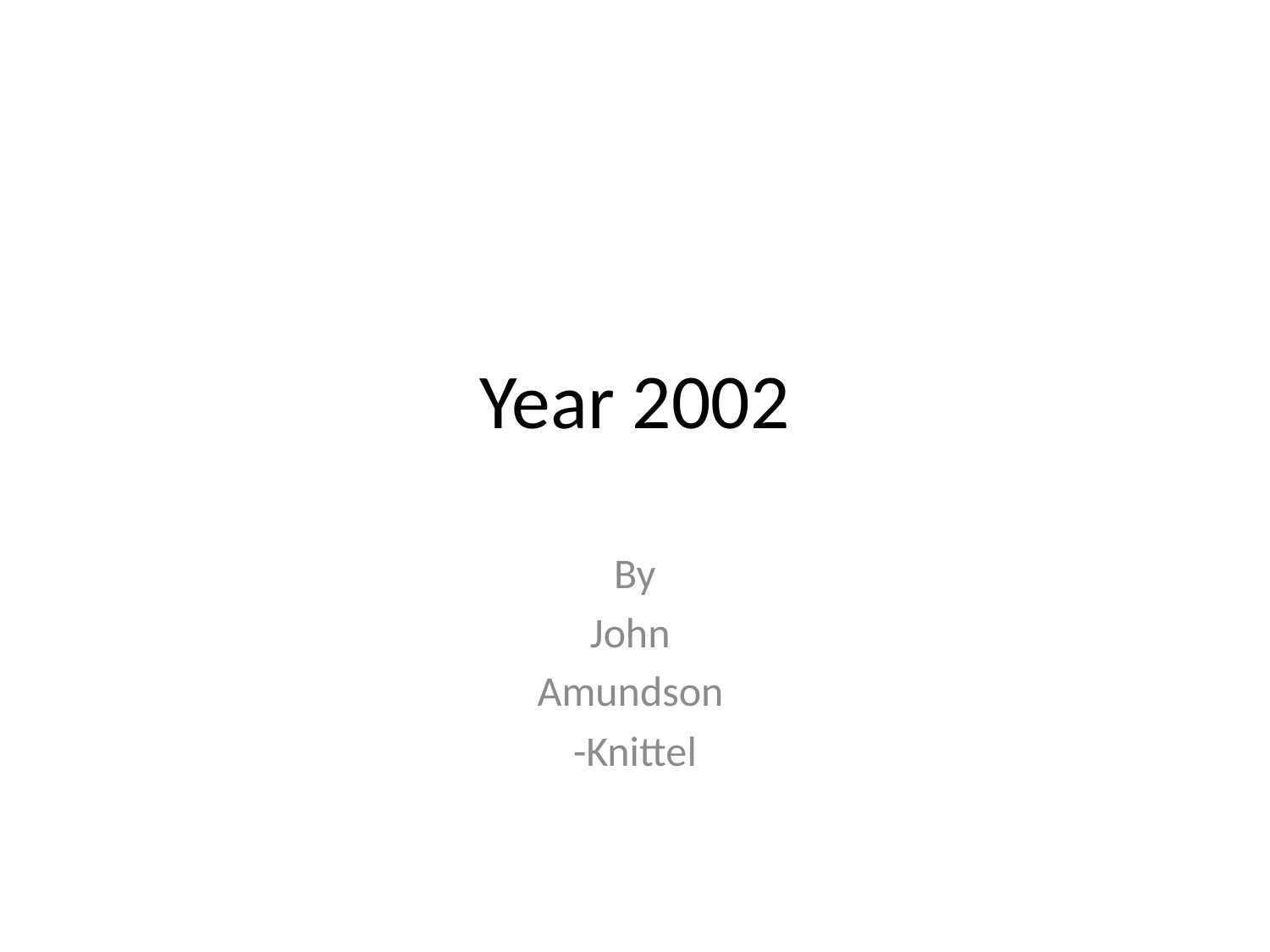

# Year 2002
By
John
Amundson
-Knittel